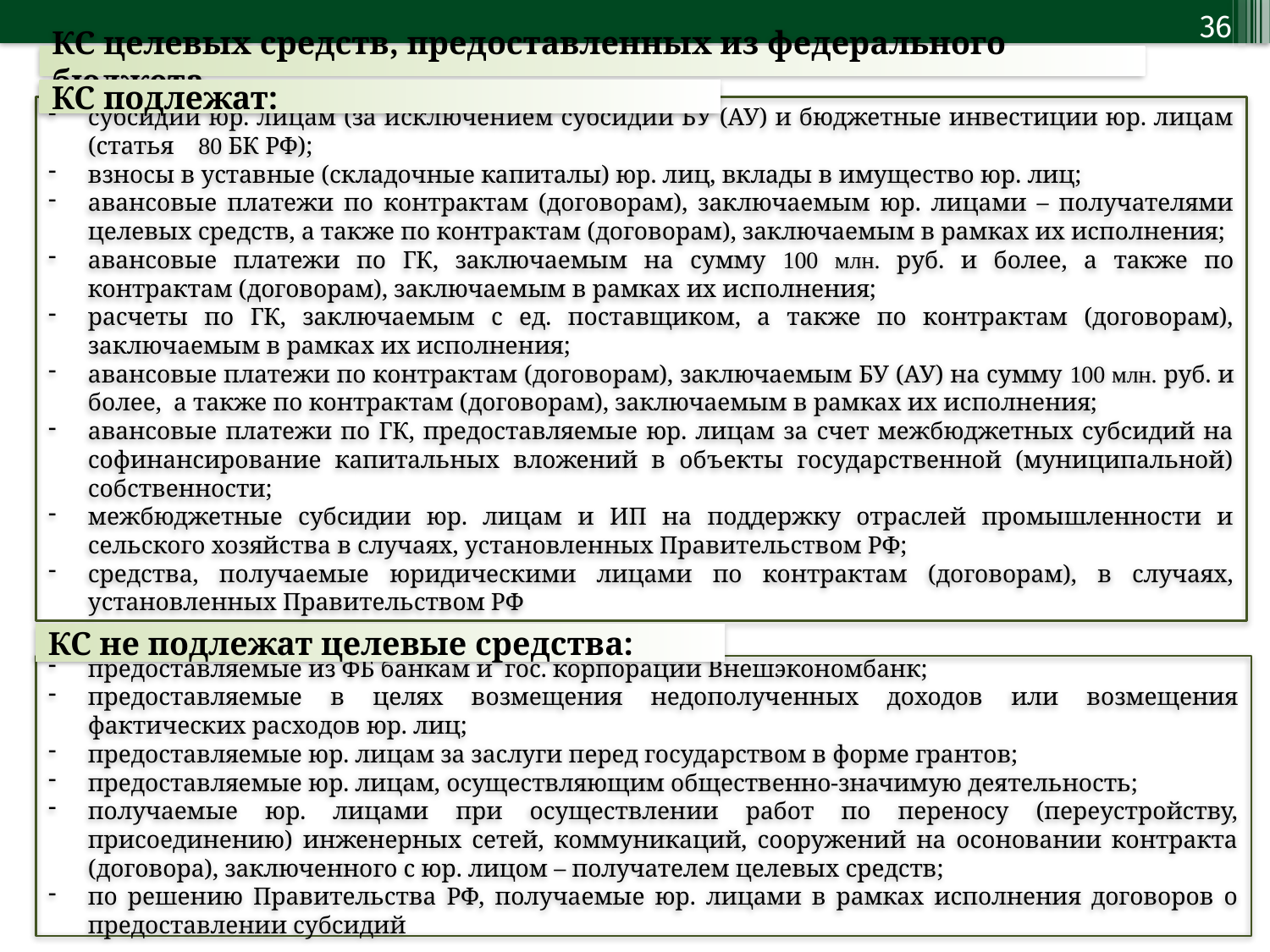

КС целевых средств, предоставленных из федерального бюджета
КС подлежат:
субсидии юр. лицам (за исключением субсидий БУ (АУ) и бюджетные инвестиции юр. лицам (статья    80 БК РФ);
взносы в уставные (складочные капиталы) юр. лиц, вклады в имущество юр. лиц;
авансовые платежи по контрактам (договорам), заключаемым юр. лицами – получателями целевых средств, а также по контрактам (договорам), заключаемым в рамках их исполнения;
авансовые платежи по ГК, заключаемым на сумму 100 млн. руб. и более, а также по контрактам (договорам), заключаемым в рамках их исполнения;
расчеты по ГК, заключаемым с ед. поставщиком, а также по контрактам (договорам), заключаемым в рамках их исполнения;
авансовые платежи по контрактам (договорам), заключаемым БУ (АУ) на сумму 100 млн. руб. и более,  а также по контрактам (договорам), заключаемым в рамках их исполнения;
авансовые платежи по ГК, предоставляемые юр. лицам за счет межбюджетных субсидий на софинансирование капитальных вложений в объекты государственной (муниципальной) собственности;
межбюджетные субсидии юр. лицам и ИП на поддержку отраслей промышленности и сельского хозяйства в случаях, установленных Правительством РФ;
средства, получаемые юридическими лицами по контрактам (договорам), в случаях, установленных Правительством РФ
КС не подлежат целевые средства:
предоставляемые из ФБ банкам и  гос. корпорации Внешэкономбанк;
предоставляемые в целях возмещения недополученных доходов или возмещения фактических расходов юр. лиц;
предоставляемые юр. лицам за заслуги перед государством в форме грантов;
предоставляемые юр. лицам, осуществляющим общественно-значимую деятельность;
получаемые юр. лицами при осуществлении работ по переносу (переустройству, присоединению) инженерных сетей, коммуникаций, сооружений на осоновании контракта (договора), заключенного с юр. лицом – получателем целевых средств;
по решению Правительства РФ, получаемые юр. лицами в рамках исполнения договоров о предоставлении субсидий